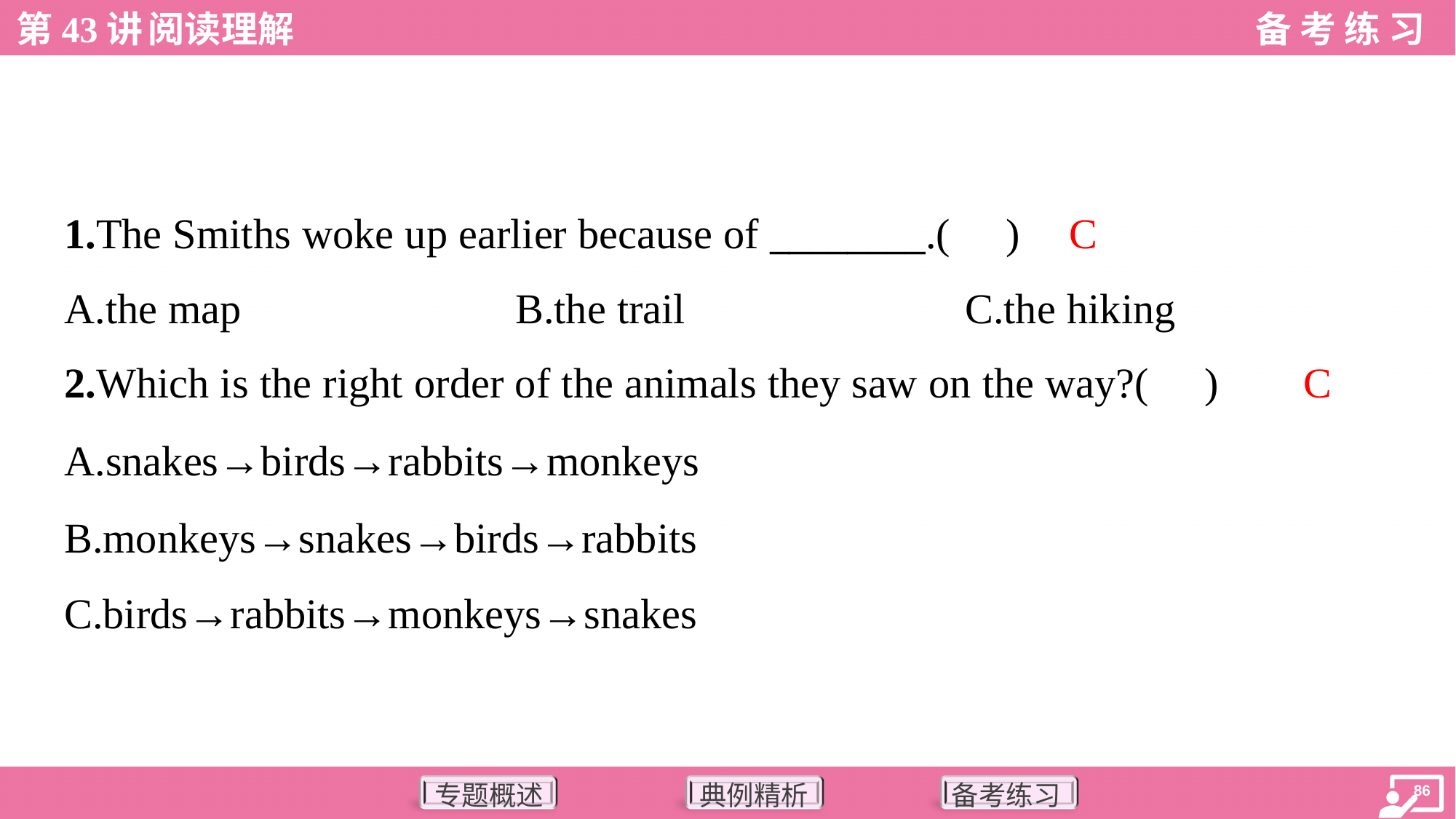

C
1.The Smiths woke up earlier because of ________.(     )
A.the map	B.the trail	C.the hiking
C
2.Which is the right order of the animals they saw on the way?(     )
A.snakes→birds→rabbits→monkeys
B.monkeys→snakes→birds→rabbits
C.birds→rabbits→monkeys→snakes